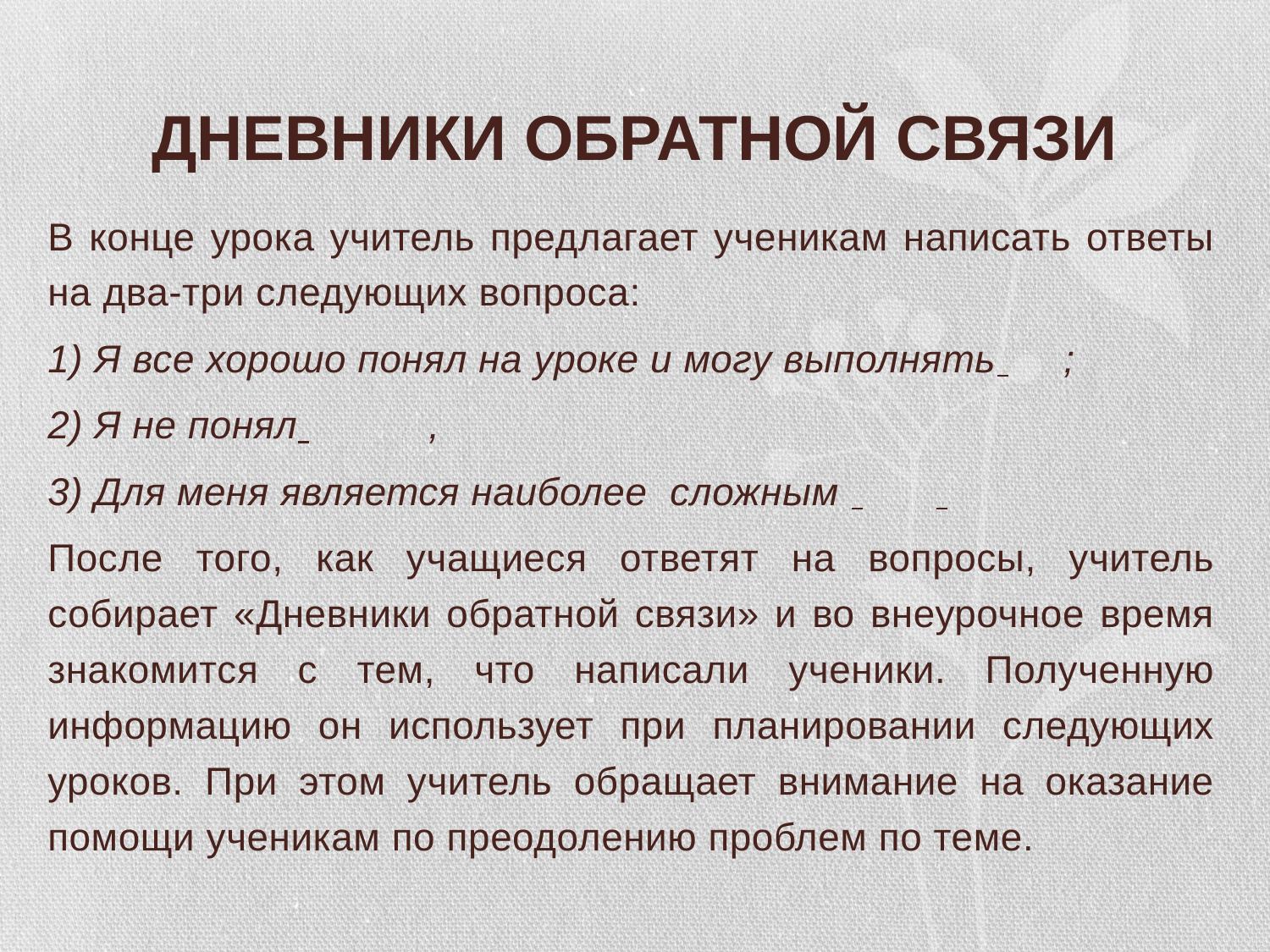

# ДНЕВНИКИ ОБРАТНОЙ СВЯЗИ
В конце урока учитель предлагает ученикам написать ответы на два-три следующих вопроса:
1) Я все хорошо понял на уроке и могу выполнять 	;
2) Я не понял 	,
3) Для меня является наиболее  сложным
После того, как учащиеся ответят на вопросы, учитель собирает «Дневники обратной связи» и во внеурочное время знакомится с тем, что написали ученики. Полученную информацию он использует при планировании следующих уроков. При этом учитель обращает внимание на оказание помощи ученикам по преодолению проблем по теме.